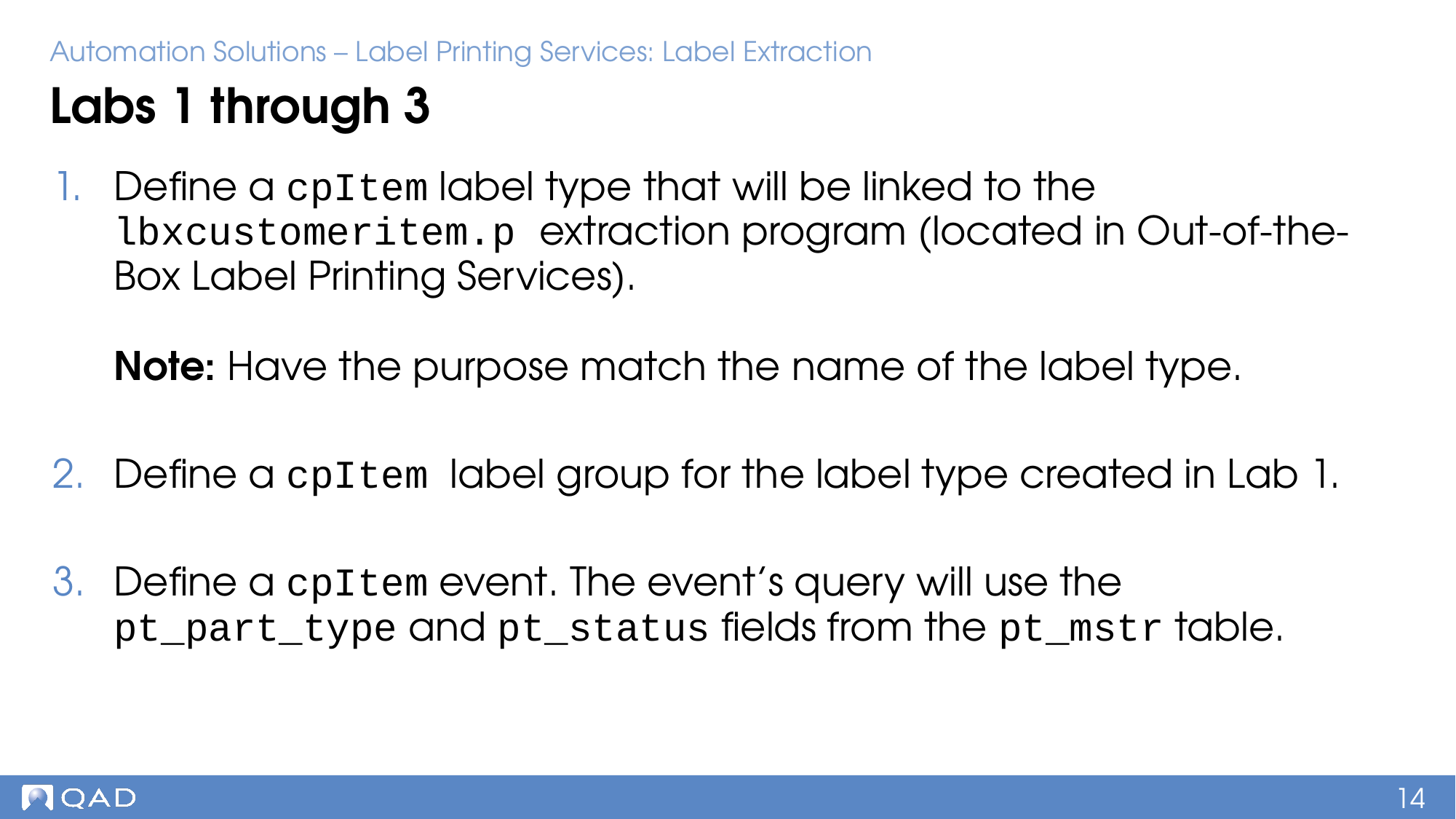

Automation Solutions – Label Printing Services: Label Extraction
# Labs 1 through 3
Define a cpItem label type that will be linked to the lbxcustomeritem.p extraction program (located in Out-of-the-Box Label Printing Services).
Note: Have the purpose match the name of the label type.

Define a cpItem  label group for the label type created in Lab 1.

Define a cpItem event. The event’s query will use the pt_part_type and pt_status fields from the pt_mstr table.

14